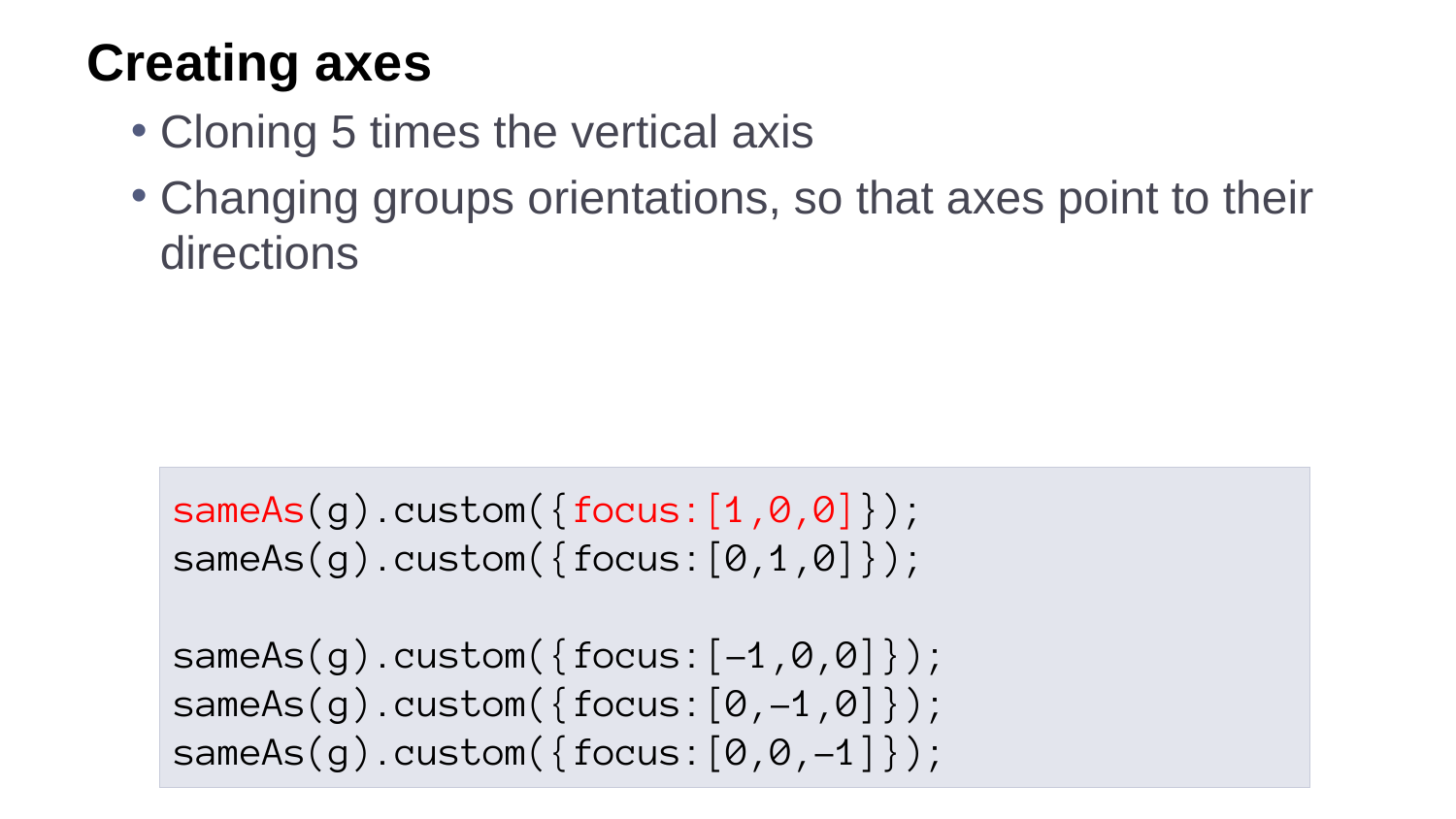

Creating axes
Cloning 5 times the vertical axis
Changing groups orientations, so that axes point to their directions
sameAs(g).custom({focus:[1,0,0]});
sameAs(g).custom({focus:[0,1,0]});

sameAs(g).custom({focus:[-1,0,0]});
sameAs(g).custom({focus:[0,-1,0]});
sameAs(g).custom({focus:[0,0,-1]});